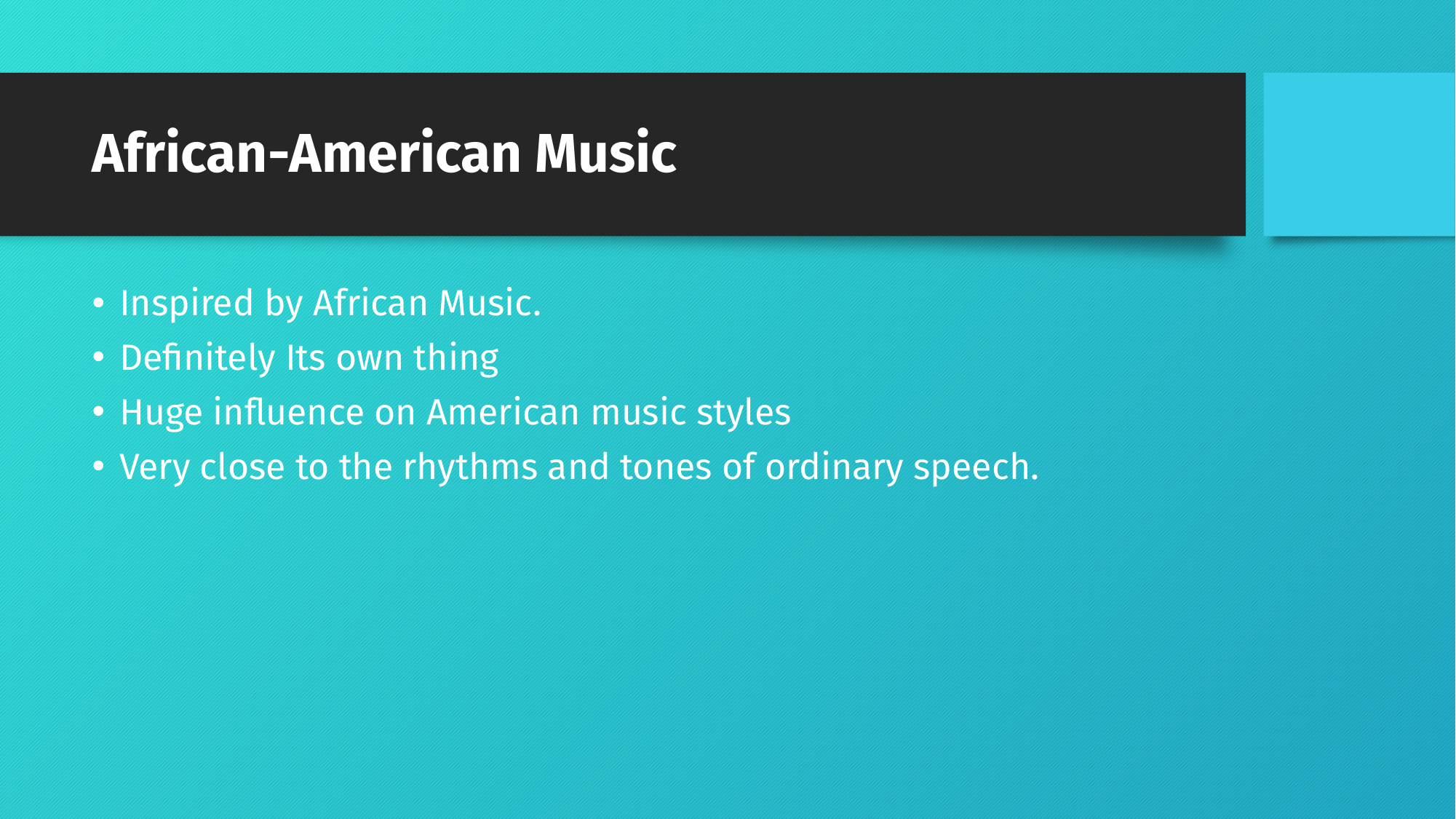

# African-American Music
Inspired by African Music.
Definitely Its own thing
Huge influence on American music styles
Very close to the rhythms and tones of ordinary speech.